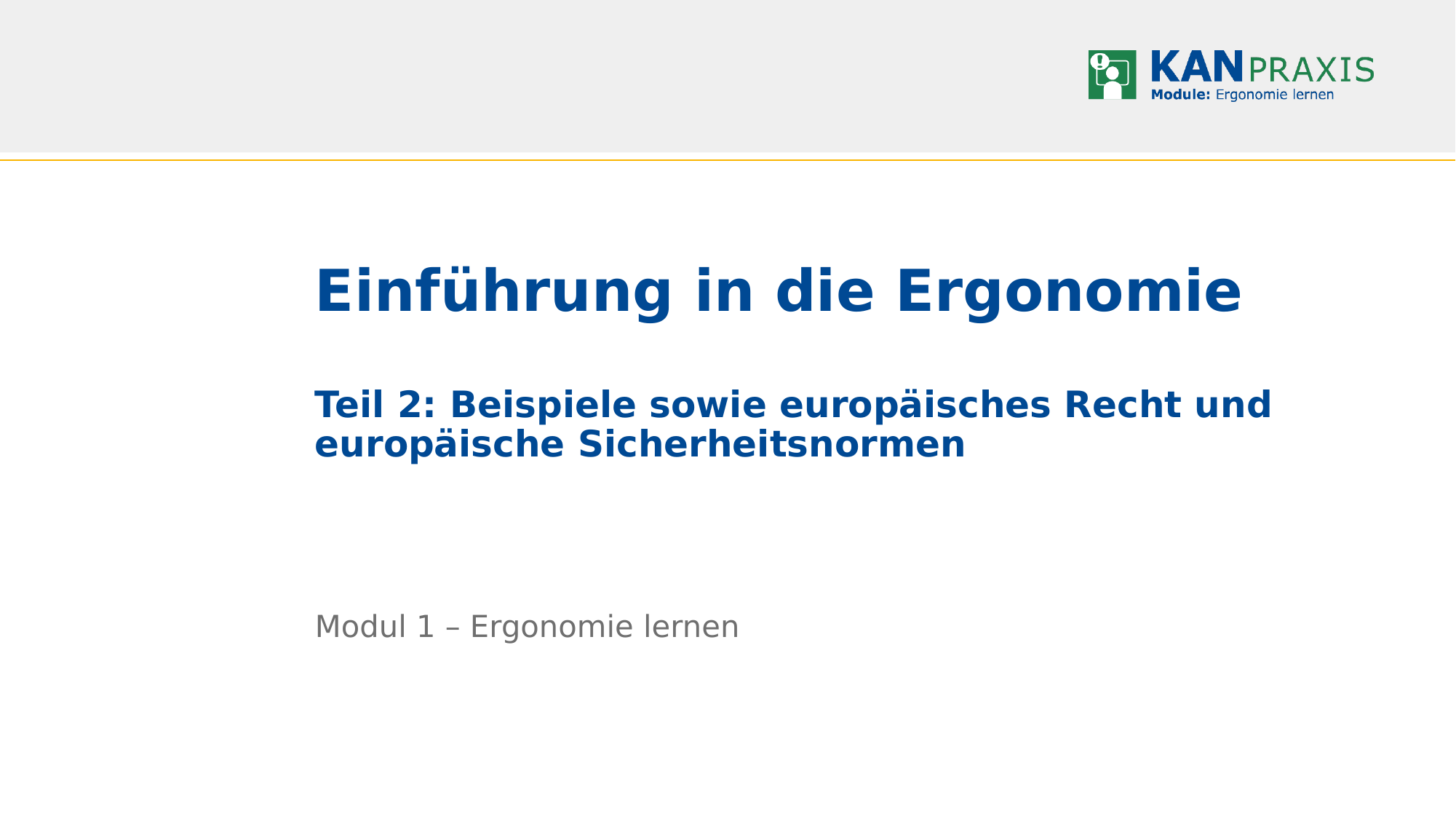

# Einführung in die Ergonomie Teil 2: Beispiele sowie europäisches Recht und europäische Sicherheitsnormen
Modul 1 – Ergonomie lernen